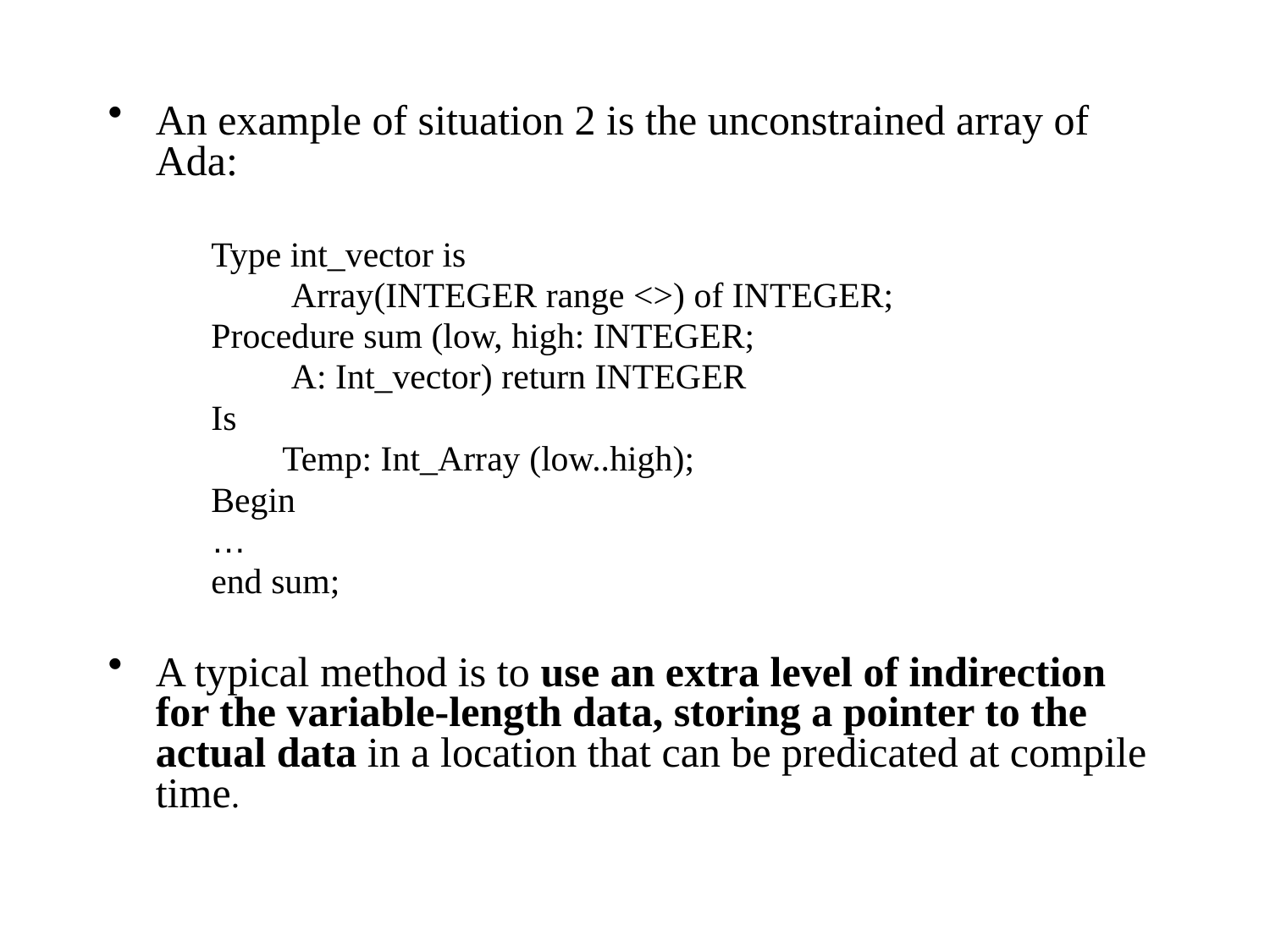

An example of situation 2 is the unconstrained array of Ada:

	Type int_vector is
	         Array(INTEGER range <>) of INTEGER;
	Procedure sum (low, high: INTEGER;
	         A: Int_vector) return INTEGER
	Is
	        Temp: Int_Array (low..high);
	Begin
	…
	end sum;

A typical method is to use an extra level of indirection for the variable-length data, storing a pointer to the actual data in a location that can be predicated at compile time.